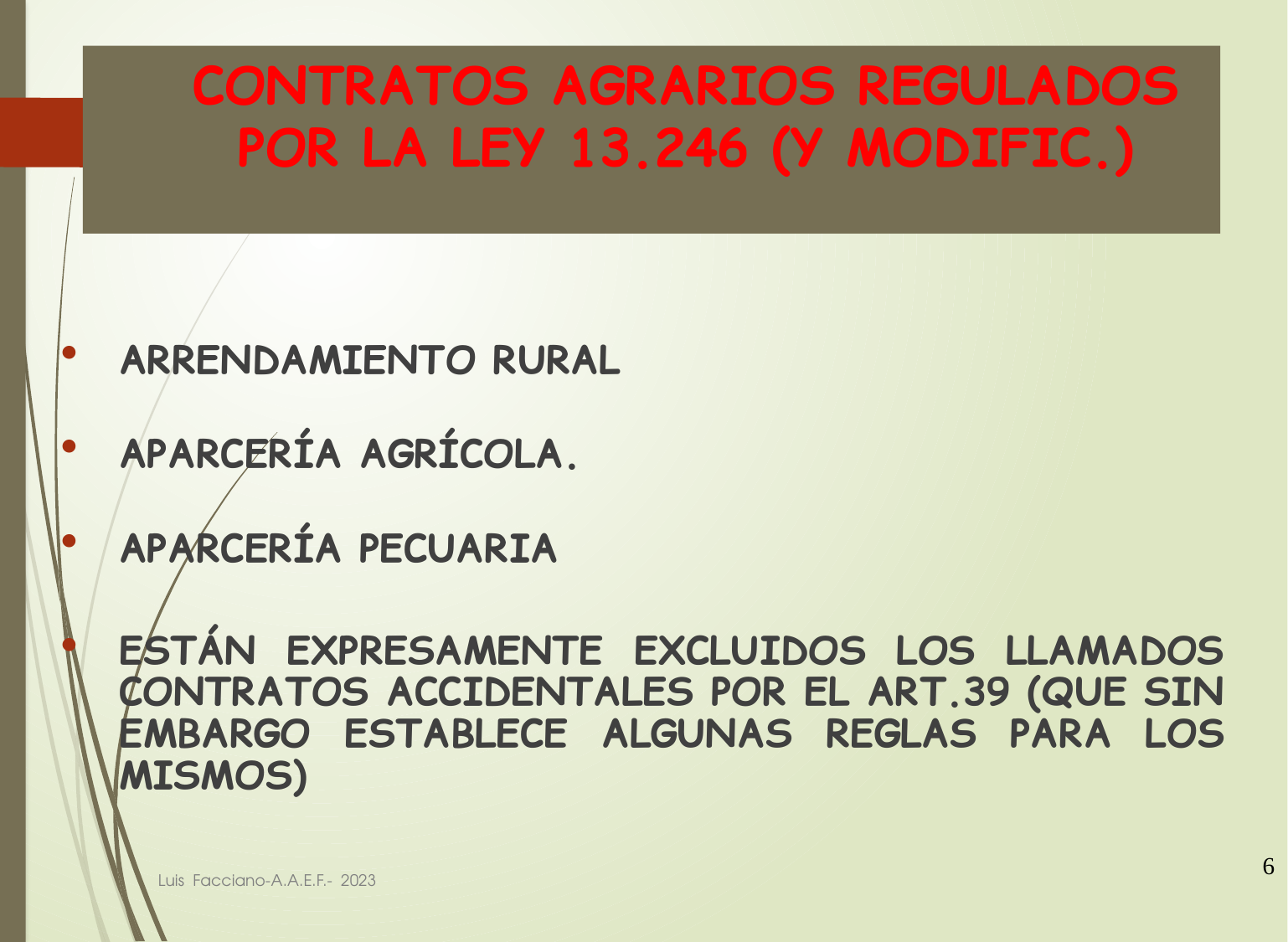

# CONTRATOS AGRARIOS REGULADOS POR LA LEY 13.246 (Y MODIFIC.)

ARRENDAMIENTO RURAL

APARCERÍA AGRÍCOLA.

APARCERÍA PECUARIA

ESTÁN EXPRESAMENTE EXCLUIDOS LOS LLAMADOS CONTRATOS ACCIDENTALES POR EL ART.39 (QUE SIN EMBARGO ESTABLECE ALGUNAS REGLAS PARA LOS MISMOS)

Luis  Facciano-A.A.E.F.-  2023
6